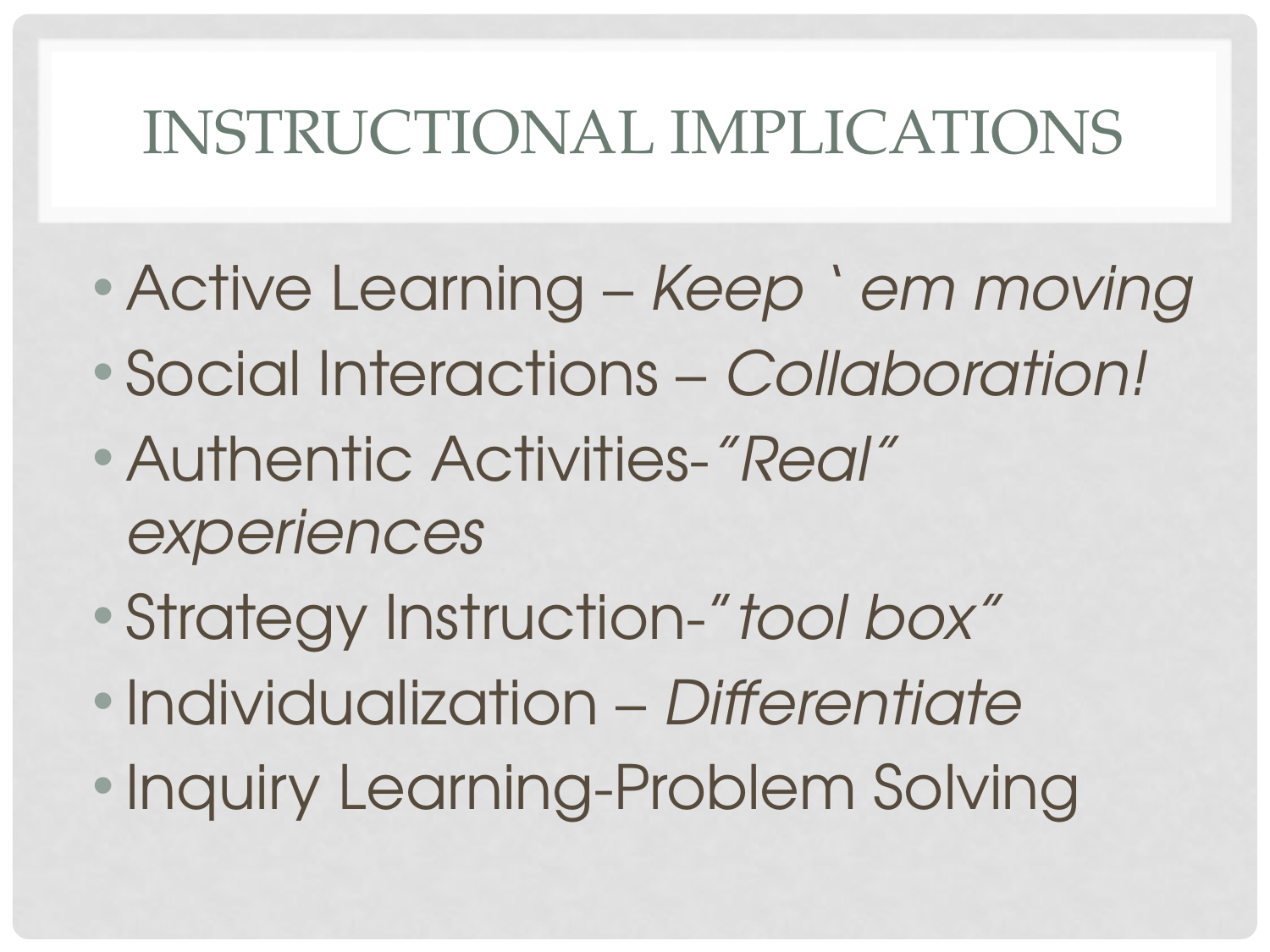

# Instructional Implications
Active Learning – Keep ‘ em moving
Social Interactions – Collaboration!
Authentic Activities-”Real” experiences
Strategy Instruction-”tool box”
Individualization – Differentiate
Inquiry Learning-Problem Solving